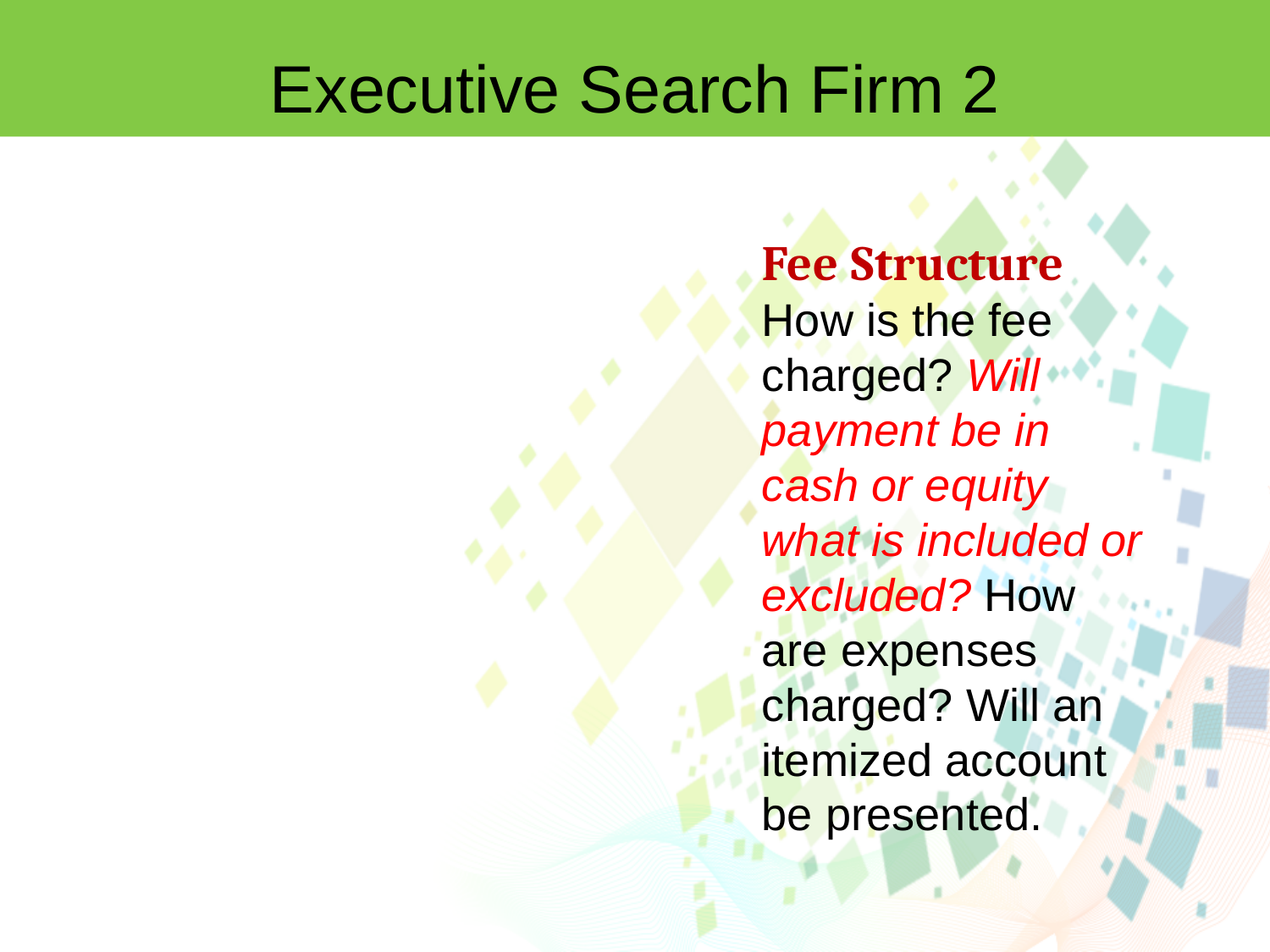

Executive Search Firm 2
Fee Structure
How is the fee charged? Will payment be in cash or equity what is included or excluded? How are expenses charged? Will an itemized account be presented.